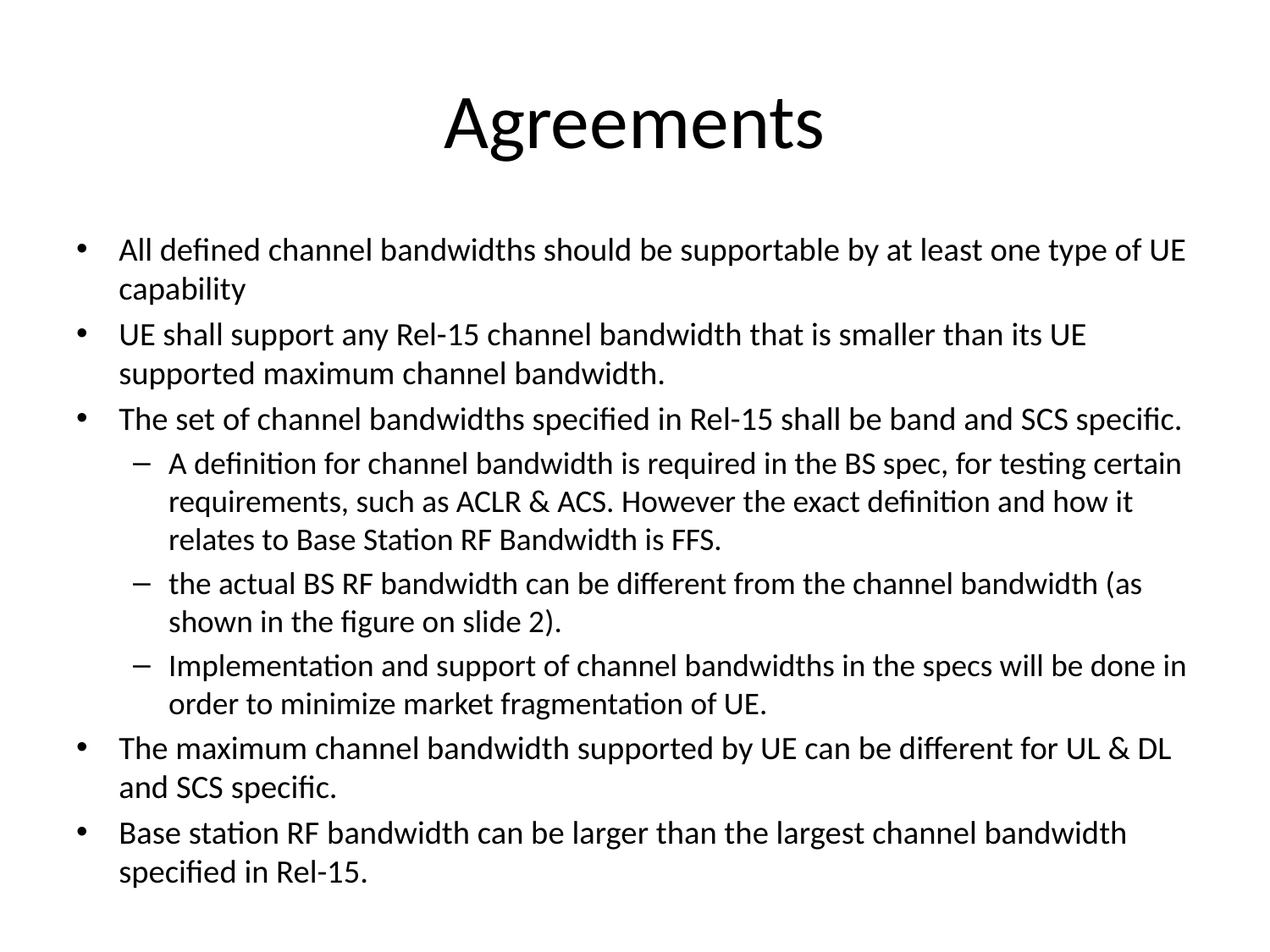

# Agreements
All defined channel bandwidths should be supportable by at least one type of UE capability
UE shall support any Rel-15 channel bandwidth that is smaller than its UE supported maximum channel bandwidth.
The set of channel bandwidths specified in Rel-15 shall be band and SCS specific.
A definition for channel bandwidth is required in the BS spec, for testing certain requirements, such as ACLR & ACS. However the exact definition and how it relates to Base Station RF Bandwidth is FFS.
the actual BS RF bandwidth can be different from the channel bandwidth (as shown in the figure on slide 2).
Implementation and support of channel bandwidths in the specs will be done in order to minimize market fragmentation of UE.
The maximum channel bandwidth supported by UE can be different for UL & DL and SCS specific.
Base station RF bandwidth can be larger than the largest channel bandwidth specified in Rel-15.